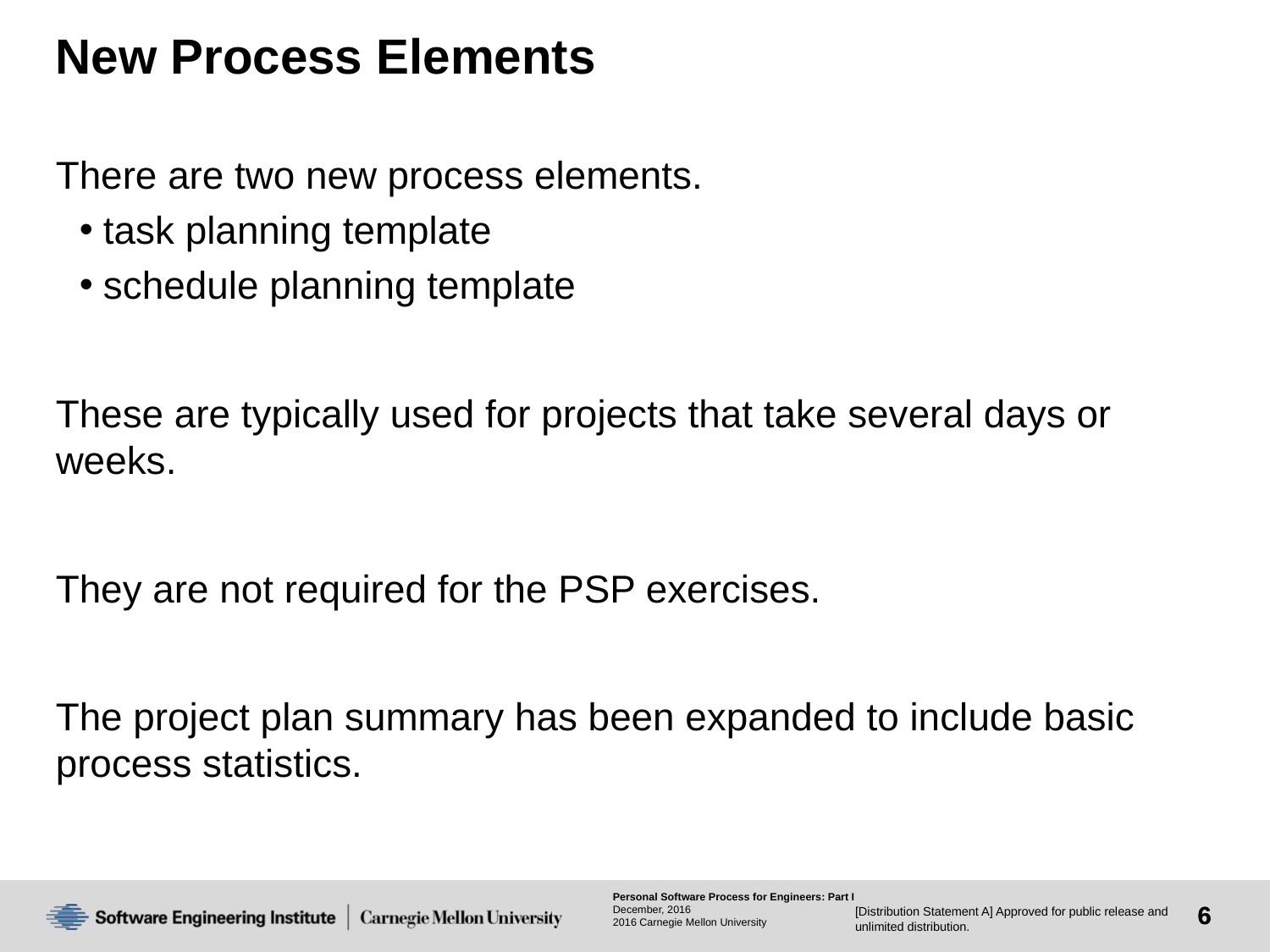

# New Process Elements
There are two new process elements.
task planning template
schedule planning template

These are typically used for projects that take several days or weeks.

They are not required for the PSP exercises.

The project plan summary has been expanded to include basic process statistics.